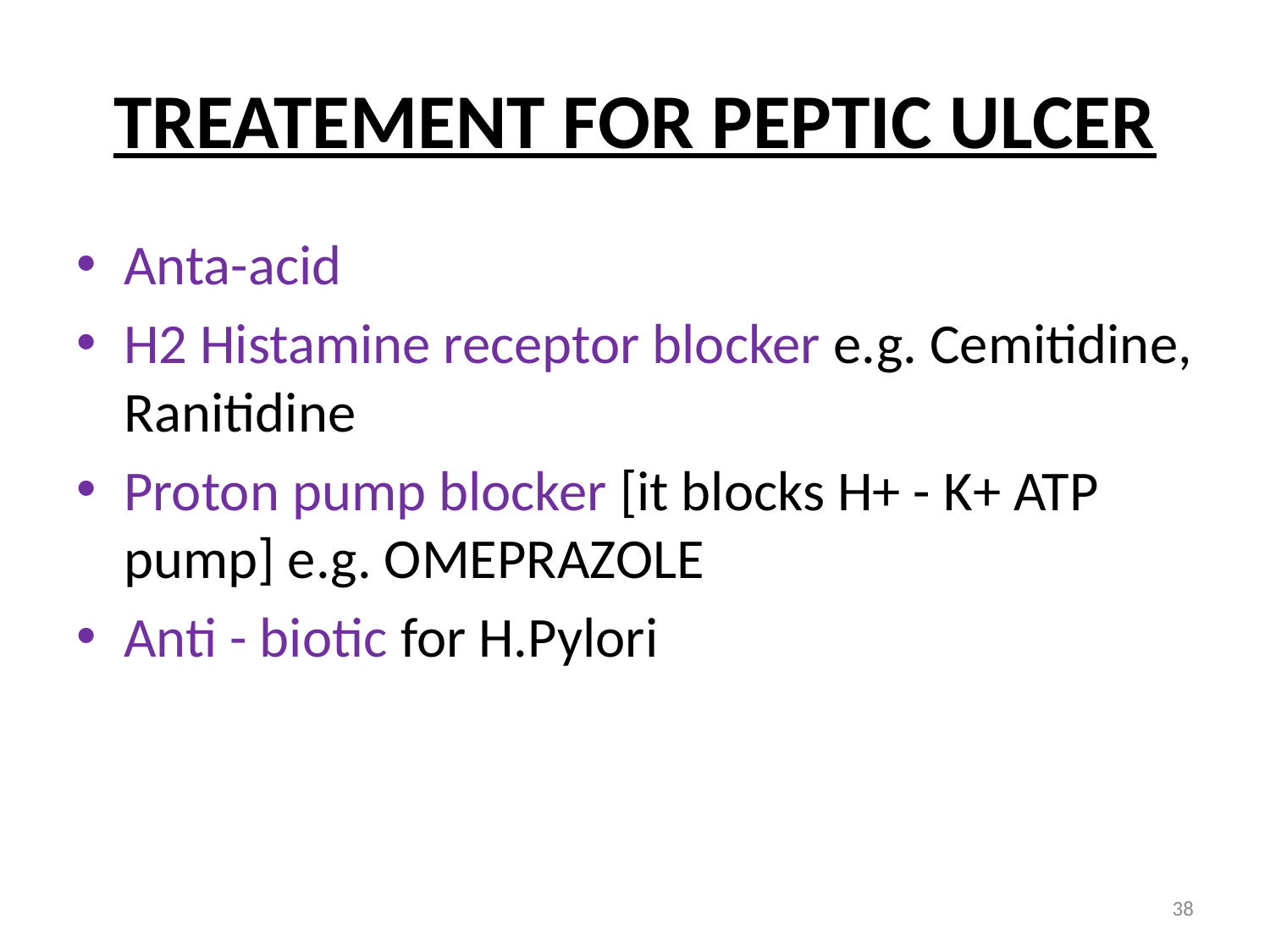

# TREATEMENT FOR PEPTIC ULCER
Anta-acid
H2 Histamine receptor blocker e.g. Cemitidine, Ranitidine
Proton pump blocker [it blocks H+ - K+ ATP pump] e.g. OMEPRAZOLE
Anti - biotic for H.Pylori

38